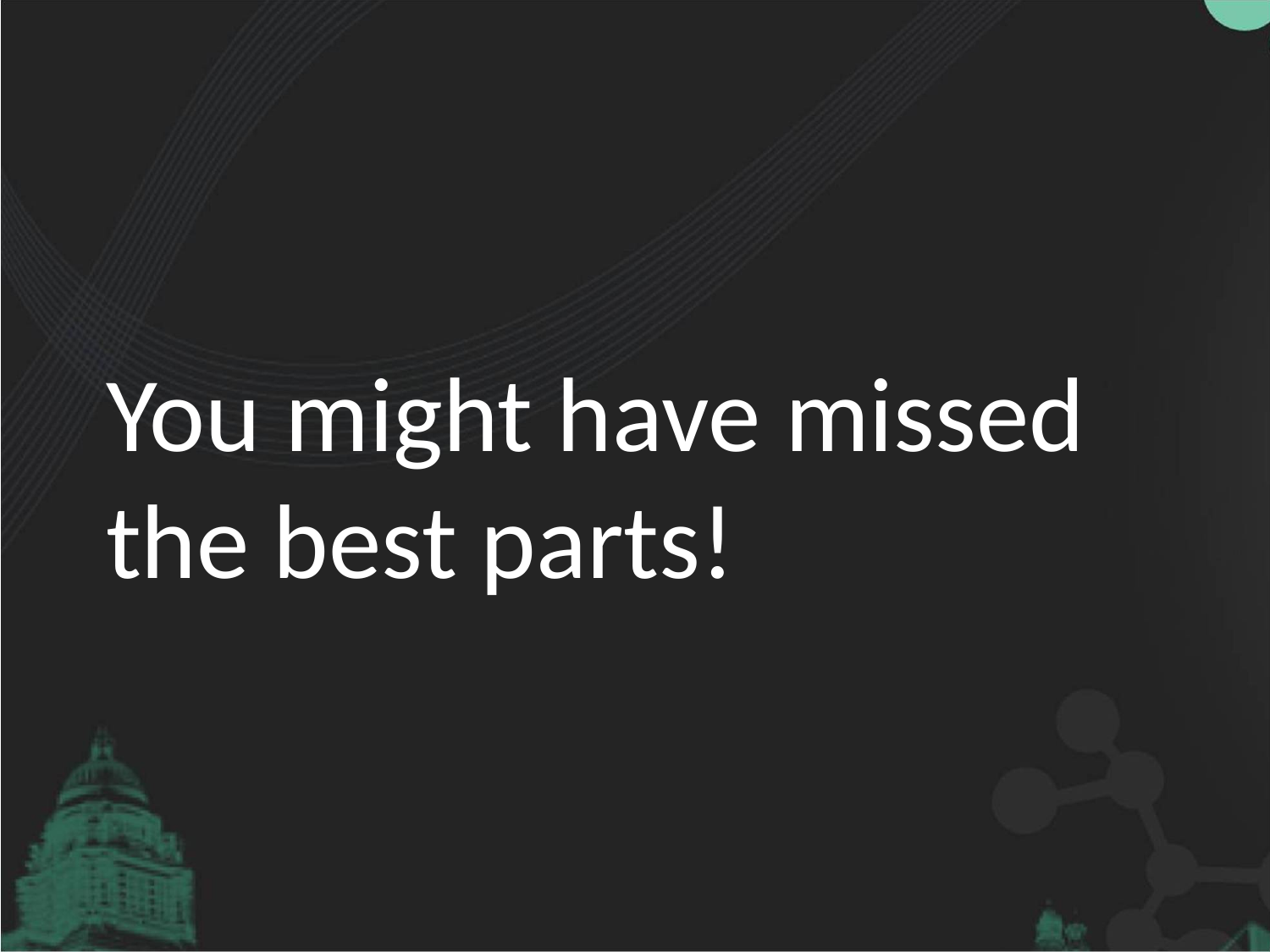

#
You might have missed the best parts!